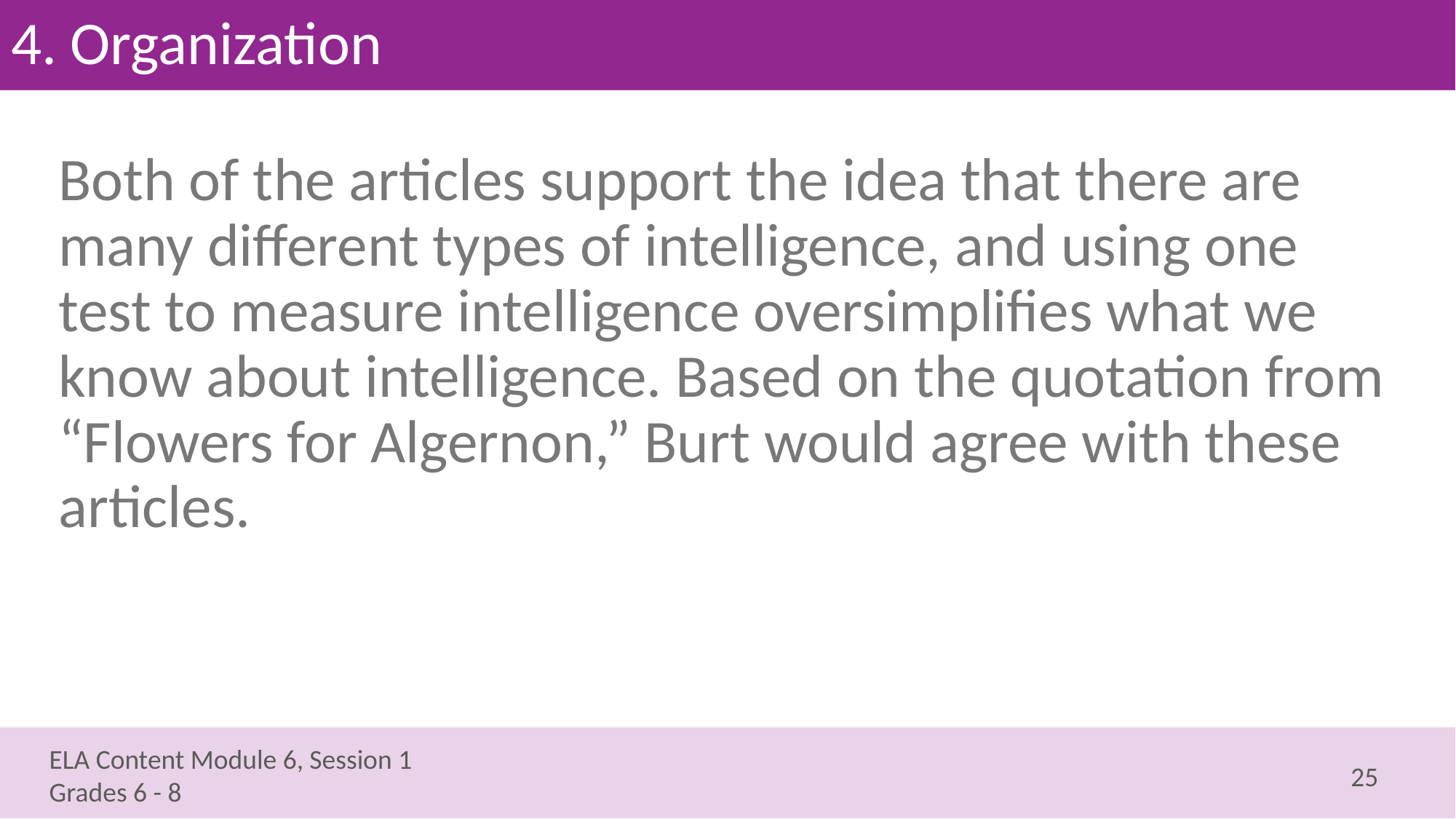

# 4. Organization
Both of the articles support the idea that there are many different types of intelligence, and using one test to measure intelligence oversimplifies what we know about intelligence. Based on the quotation from “Flowers for Algernon,” Burt would agree with these articles.

25